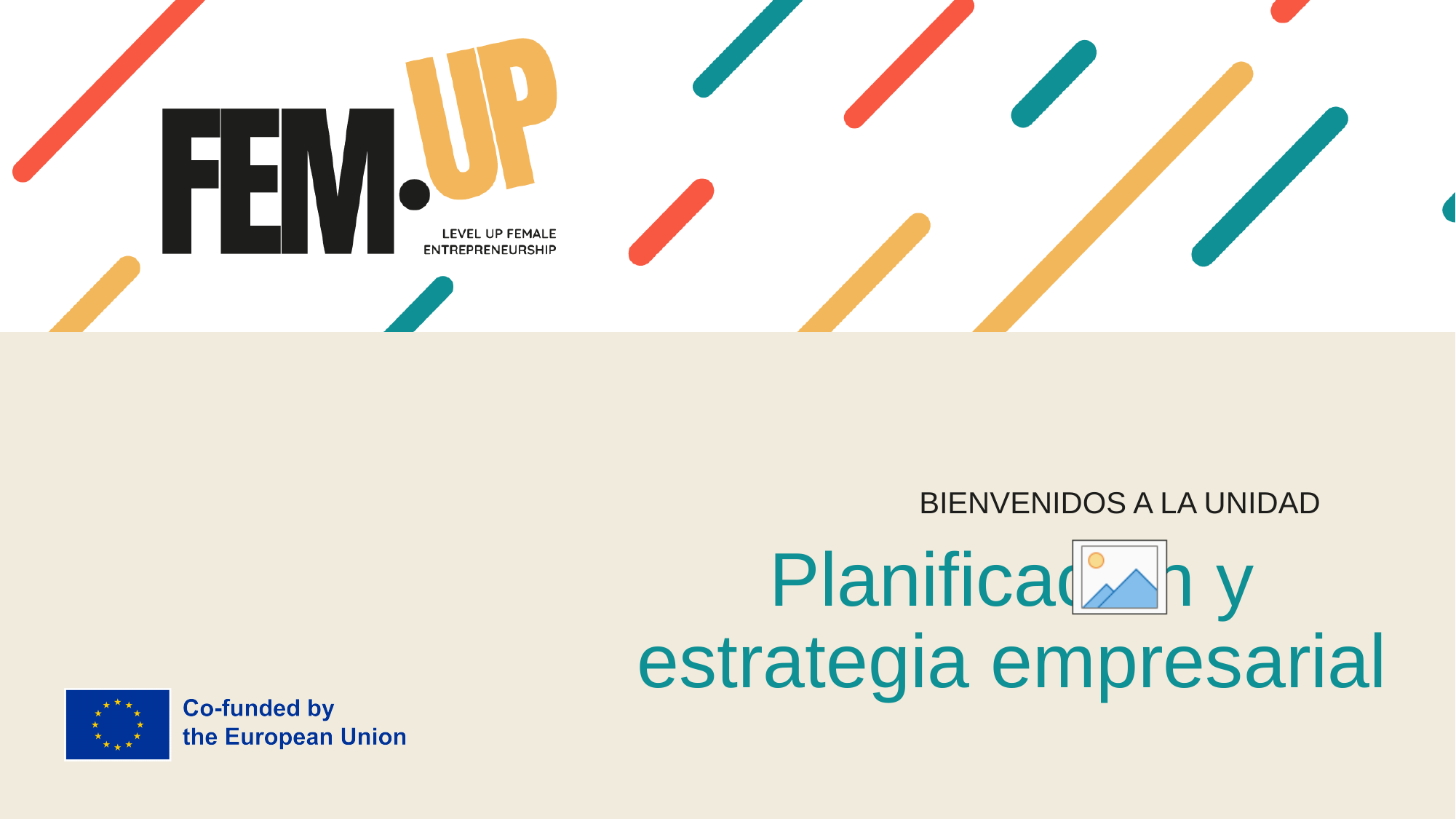

# Planificación y estrategia empresarial
BIENVENIDOS A LA UNIDAD